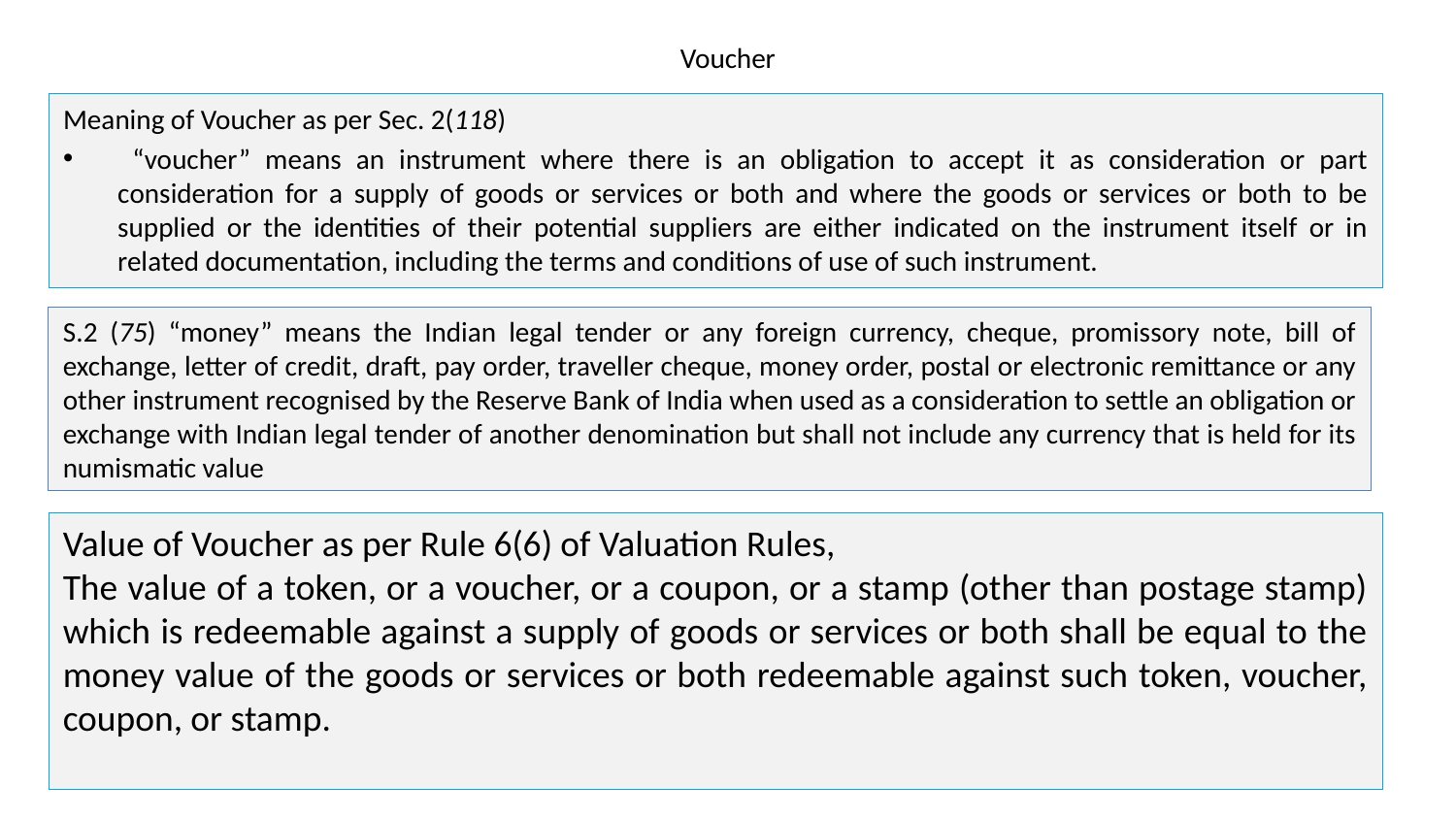

# Voucher
Meaning of Voucher as per Sec. 2(118)
 “voucher” means an instrument where there is an obligation to accept it as consideration or part consideration for a supply of goods or services or both and where the goods or services or both to be supplied or the identities of their potential suppliers are either indicated on the instrument itself or in related documentation, including the terms and conditions of use of such instrument.

S.2 (75) “money” means the Indian legal tender or any foreign currency, cheque, promissory note, bill of exchange, letter of credit, draft, pay order, traveller cheque, money order, postal or electronic remittance or any other instrument recognised by the Reserve Bank of India when used as a consideration to settle an obligation or exchange with Indian legal tender of another denomination but shall not include any currency that is held for its numismatic value
Value of Voucher as per Rule 6(6) of Valuation Rules,
The value of a token, or a voucher, or a coupon, or a stamp (other than postage stamp) which is redeemable against a supply of goods or services or both shall be equal to the money value of the goods or services or both redeemable against such token, voucher, coupon, or stamp.